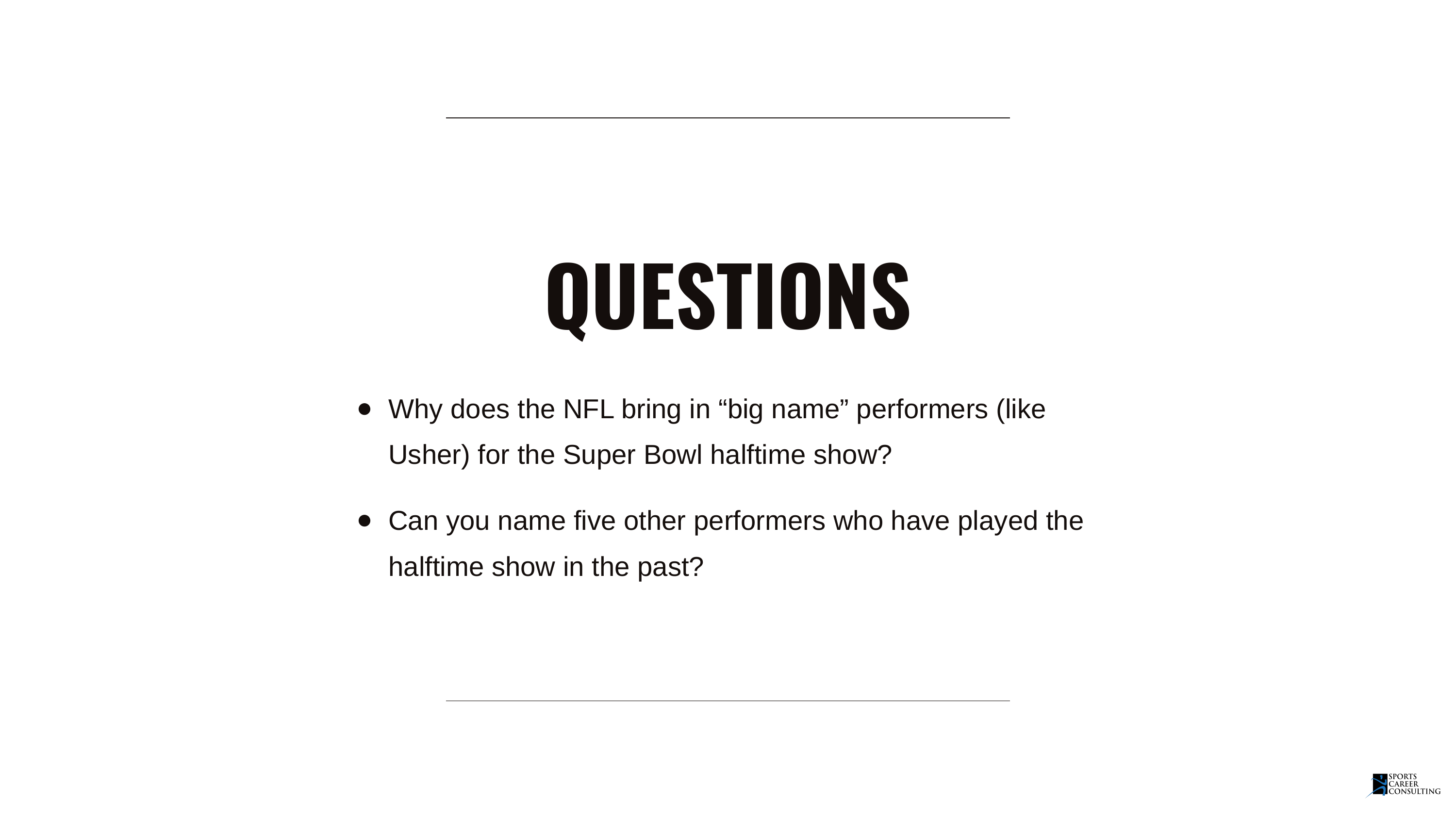

QUESTIONS
Why does the NFL bring in “big name” performers (like Usher) for the Super Bowl halftime show?
Can you name five other performers who have played the halftime show in the past?